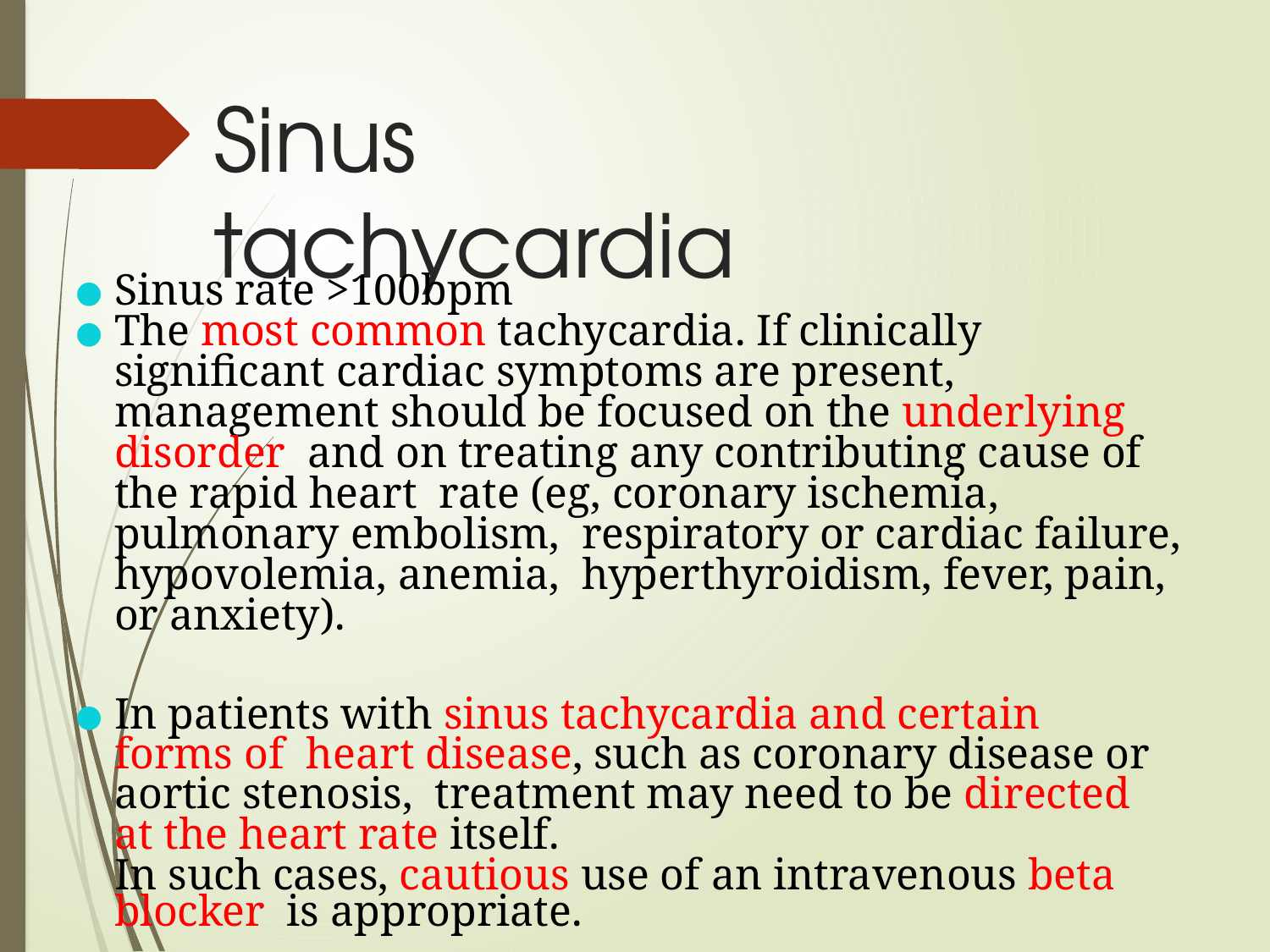

# Sinus	tachycardia
Sinus rate >100bpm
The most common tachycardia. If clinically significant cardiac symptoms are present,  management should be focused on the underlying disorder  and on treating any contributing cause of the rapid heart  rate (eg, coronary ischemia, pulmonary embolism,  respiratory or cardiac failure, hypovolemia, anemia,  hyperthyroidism, fever, pain, or anxiety).

In patients with sinus tachycardia and certain forms of  heart disease, such as coronary disease or aortic stenosis,  treatment may need to be directed at the heart rate itself.
In such cases, cautious use of an intravenous beta blocker  is appropriate.